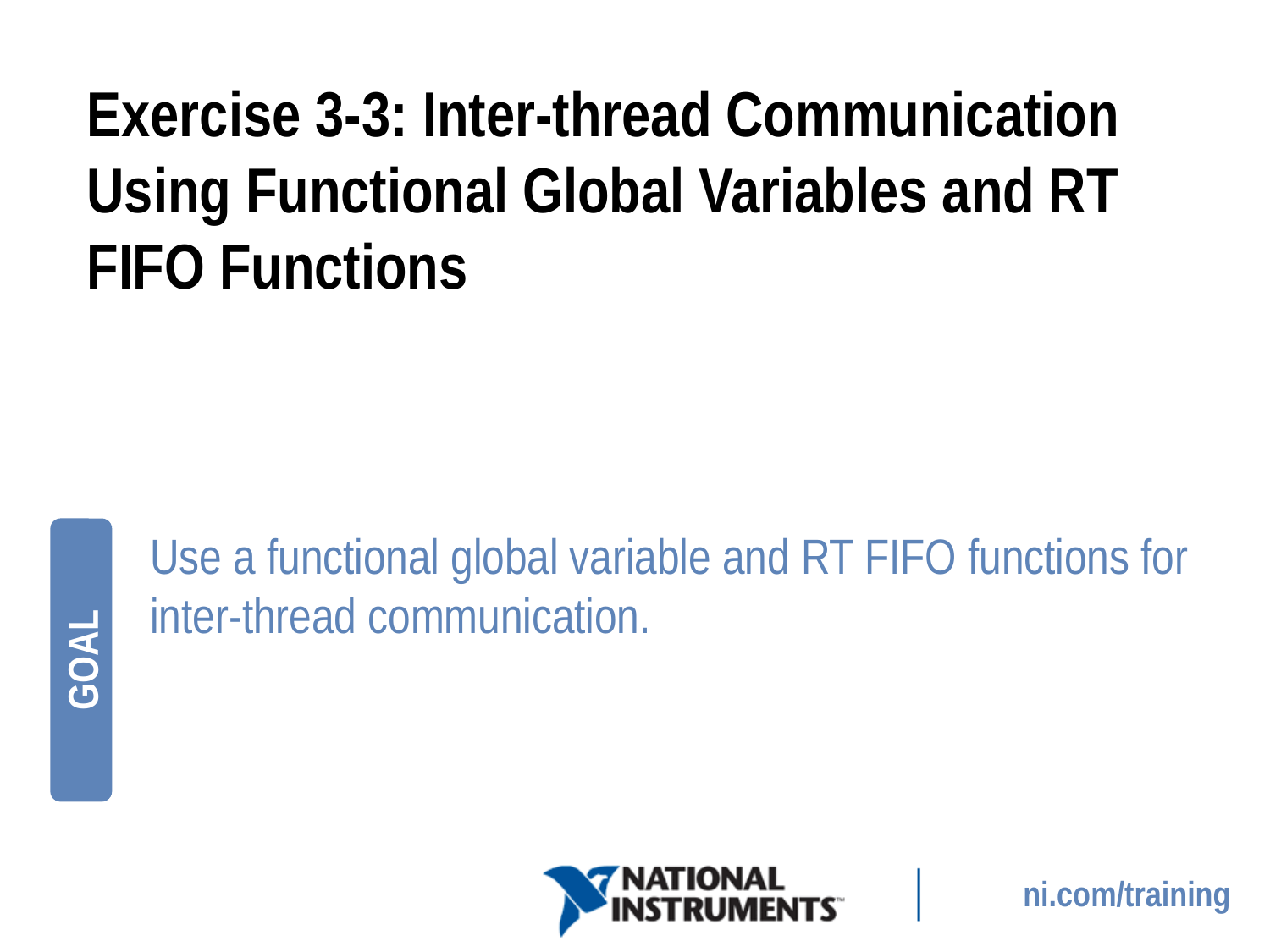

# Exercise 3-3: Inter-thread Communication Using Functional Global Variables and RT FIFO Functions
Use a functional global variable and RT FIFO functions for inter-thread communication.